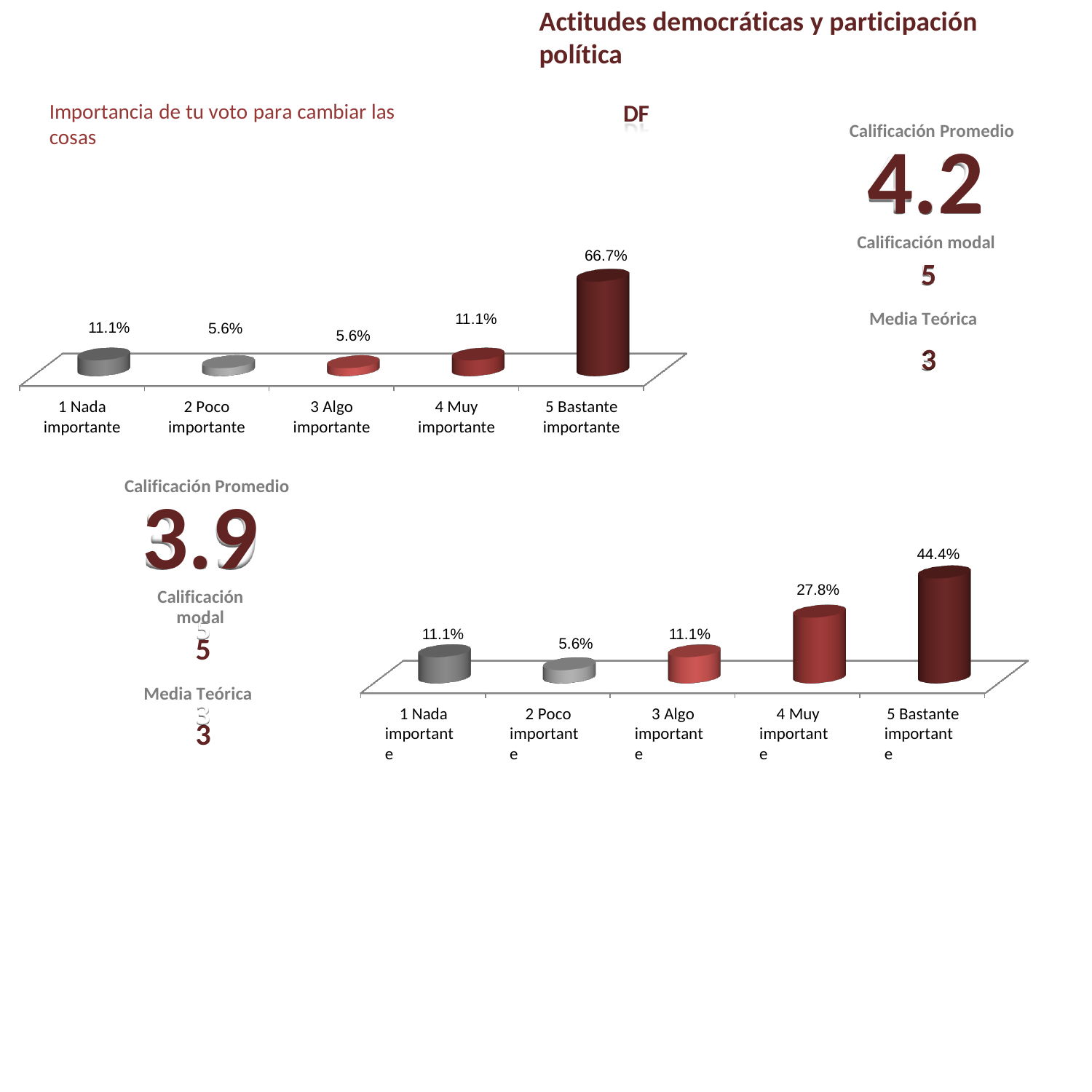

Actitudes democráticas y participación política
DF
Importancia de tu voto para cambiar las cosas

Calificación Promedio
4.2
Calificación modal
5

Media Teórica

3

66.7%

11.1%
11.1%
5.6%
5.6%

1 Nada
importante
2 Poco
importante
3 Algo
importante
4 Muy
importante
5 Bastante
importante

Calificación Promedio
3.9
Calificación modal
5

Media Teórica

3

44.4%
27.8%

11.1%
11.1%
5.6%

1 Nada importante
2 Poco importante
3 Algo importante
4 Muy importante
5 Bastante importante